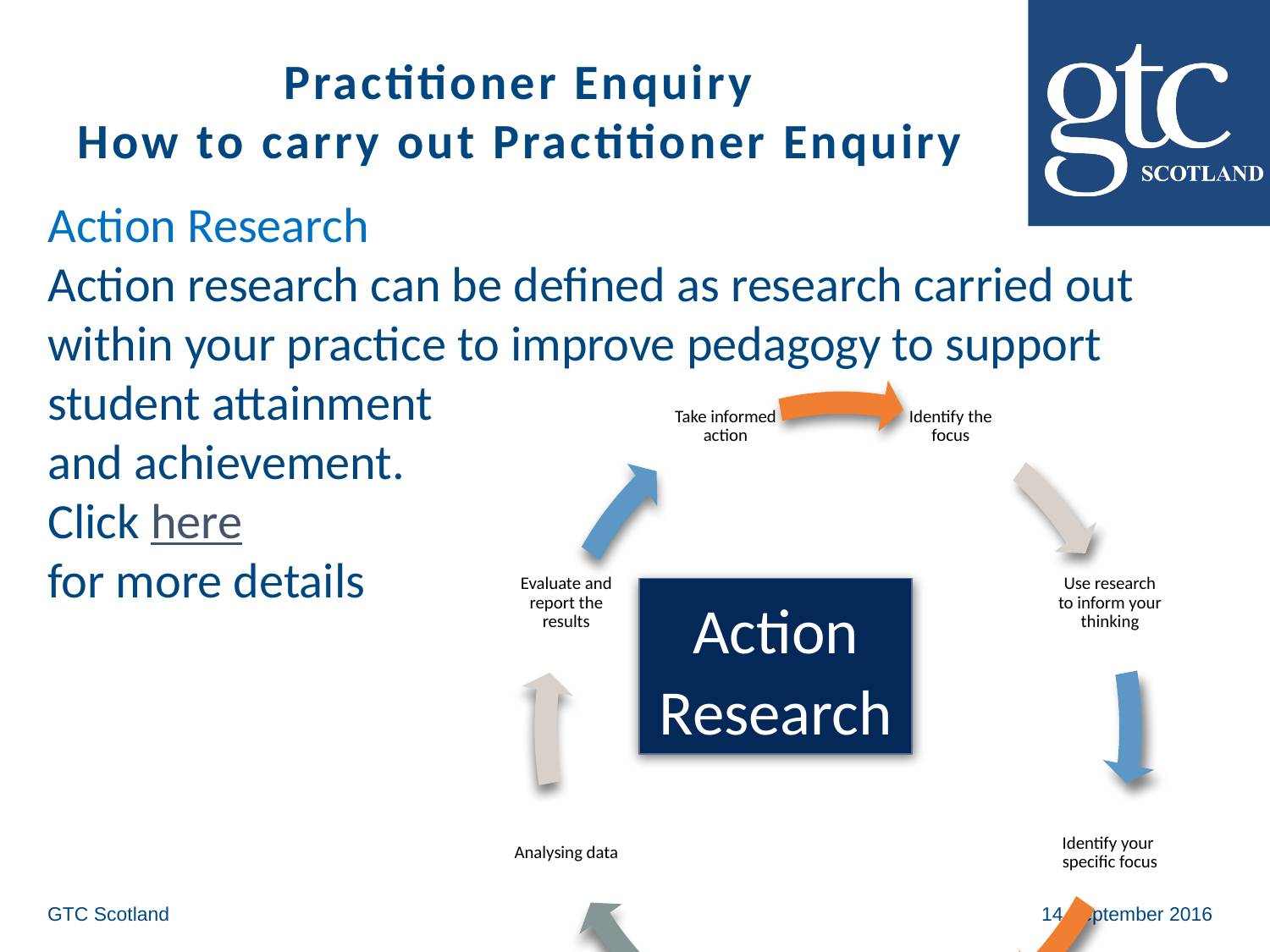

# Practitioner Enquiry How to carry out Practitioner Enquiry
Action Research
Action research can be defined as research carried out within your practice to improve pedagogy to support student attainment
and achievement.
Click here
for more details

Identify the focus
Use research to inform your thinking
Identify your  specific focus
Plan and implement your intervention
Gather data
Analysing data
Evaluate and report the results
Take informed action
Action Research
GTC Scotland
14 September 2016